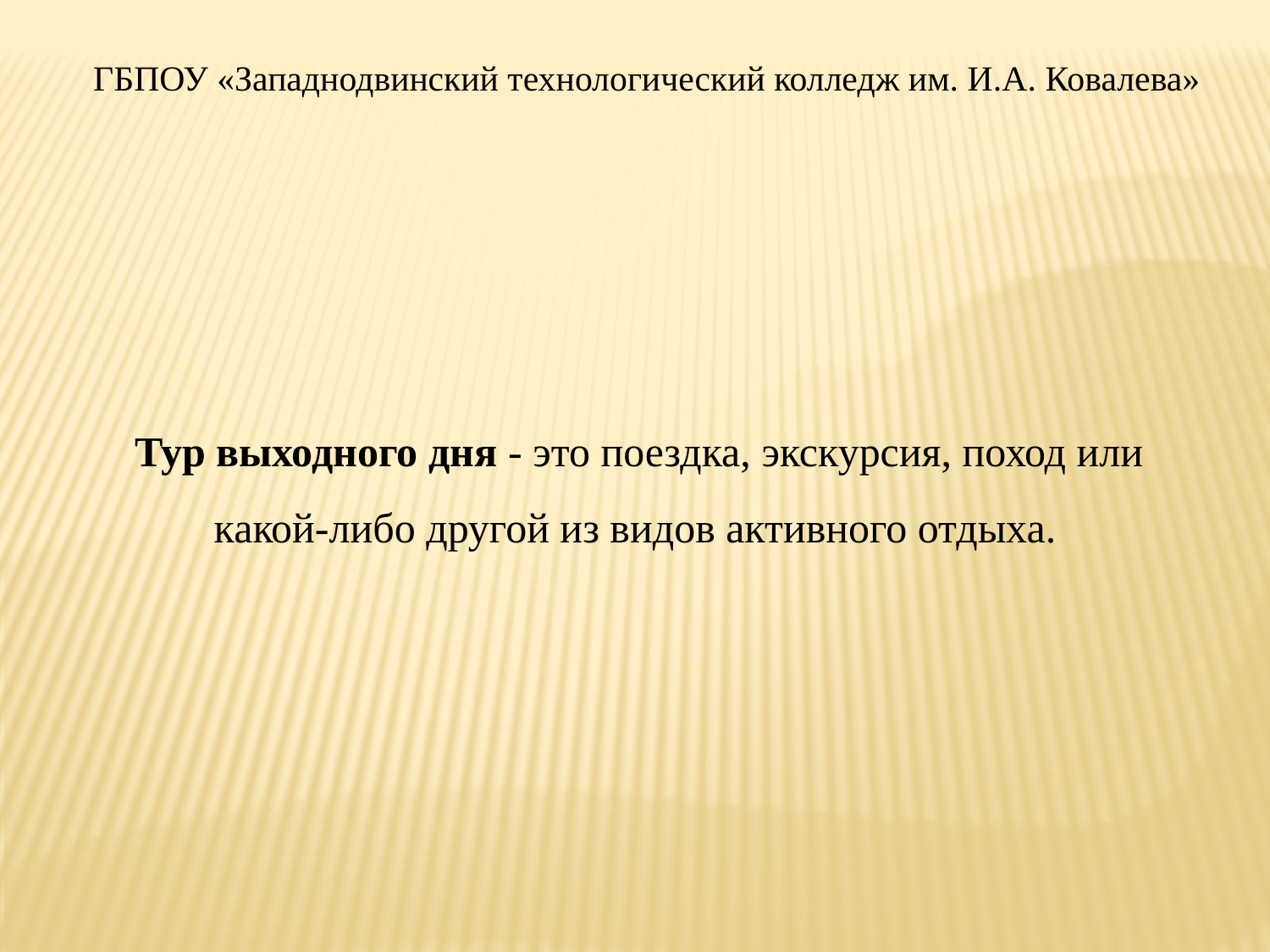

ГБПОУ «Западнодвинский технологический колледж им. И.А. Ковалева»
 Тур выходного дня - это поездка, экскурсия, поход или какой-либо другой из видов активного отдыха.